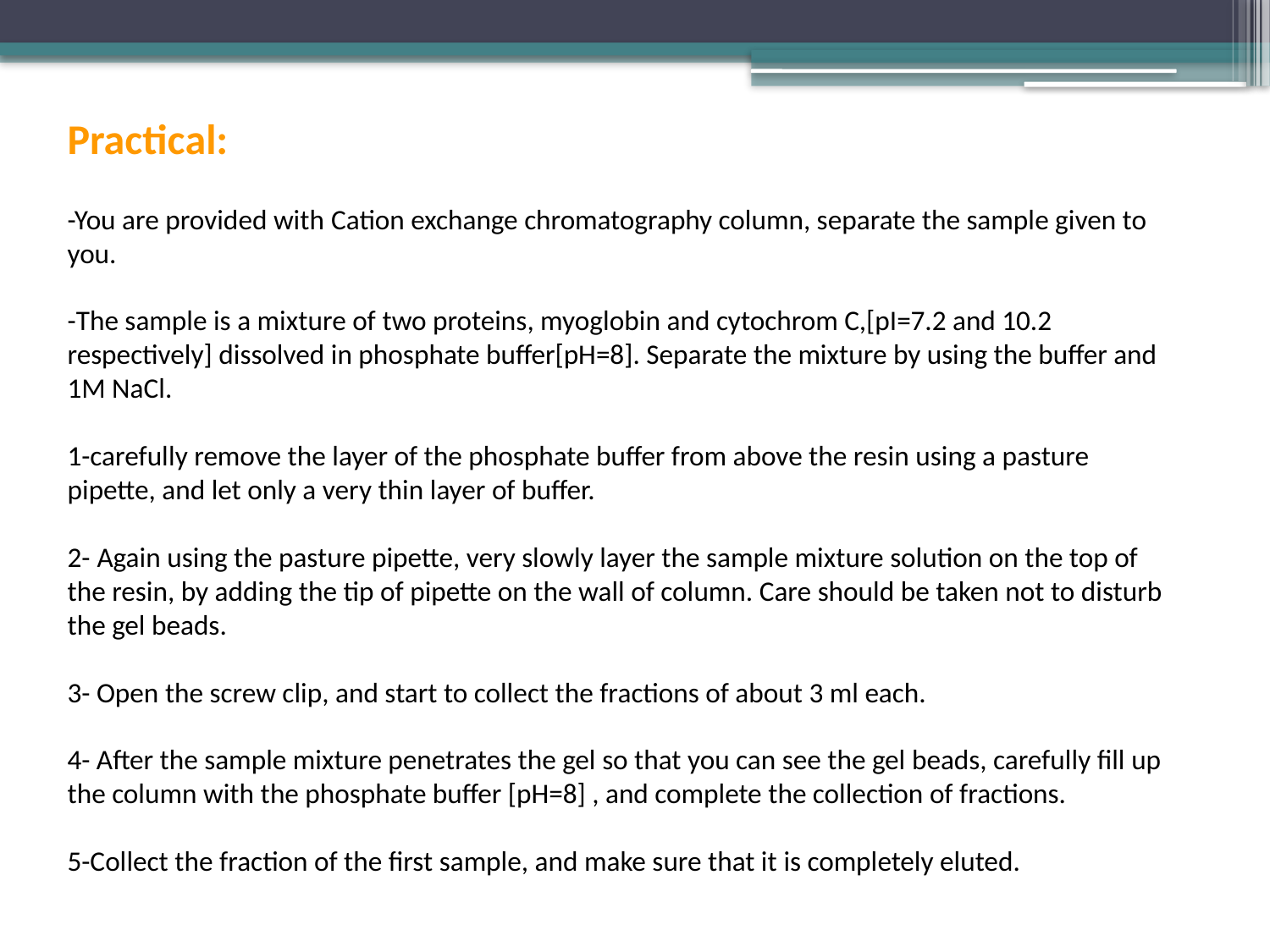

Practical:

-You are provided with Cation exchange chromatography column, separate the sample given to you.

-The sample is a mixture of two proteins, myoglobin and cytochrom C,[pI=7.2 and 10.2 respectively] dissolved in phosphate buffer[pH=8]. Separate the mixture by using the buffer and 1M NaCl.

1-carefully remove the layer of the phosphate buffer from above the resin using a pasture pipette, and let only a very thin layer of buffer.

2- Again using the pasture pipette, very slowly layer the sample mixture solution on the top of the resin, by adding the tip of pipette on the wall of column. Care should be taken not to disturb the gel beads.

3- Open the screw clip, and start to collect the fractions of about 3 ml each.

4- After the sample mixture penetrates the gel so that you can see the gel beads, carefully fill up the column with the phosphate buffer [pH=8] , and complete the collection of fractions.

5-Collect the fraction of the first sample, and make sure that it is completely eluted.